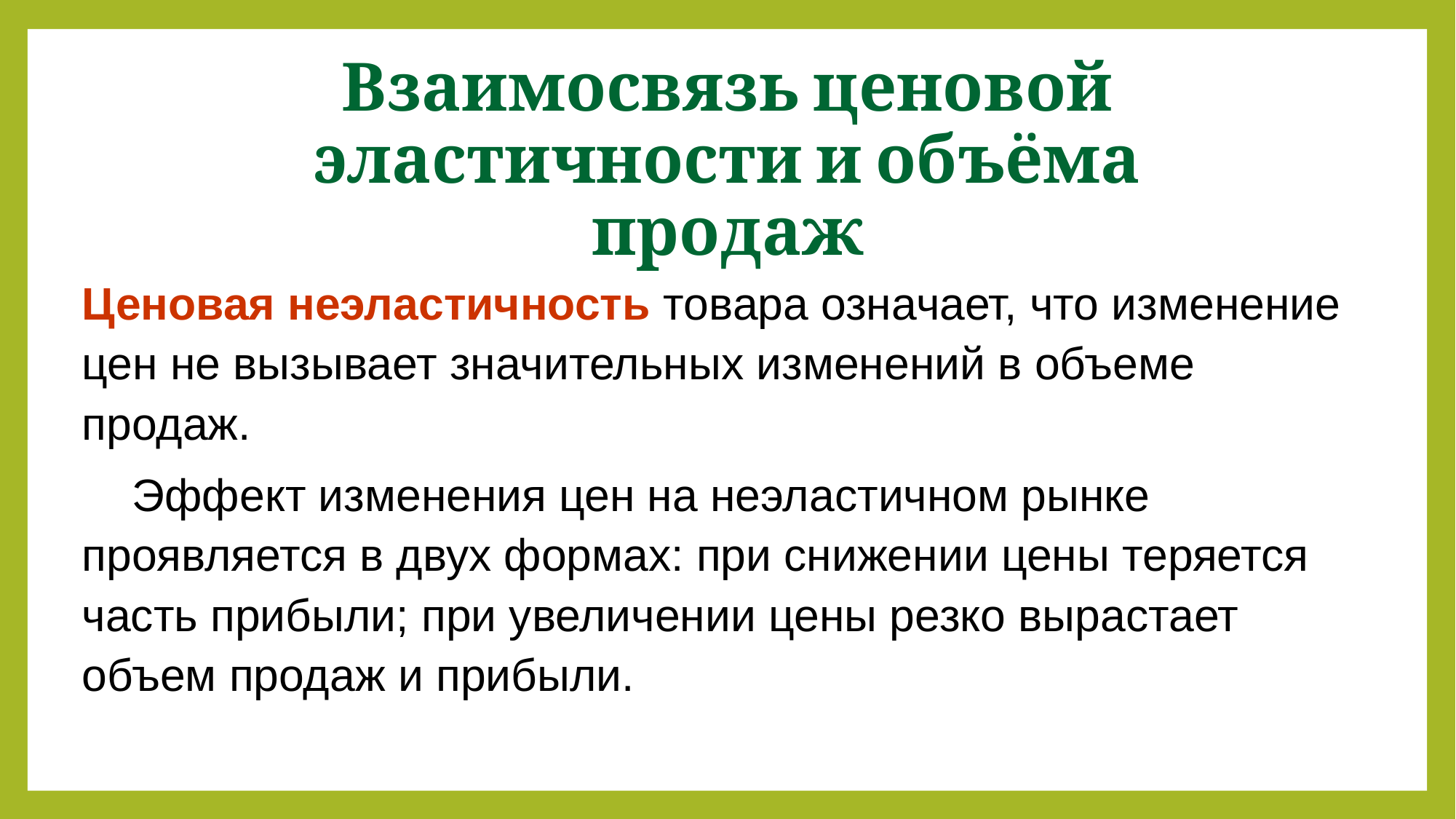

Взаимосвязь ценовой эластичности и объёма продаж
Ценовая неэластичность товара означает, что изменение цен не вызывает значительных изменений в объеме продаж.
    Эффект изменения цен на неэластичном рынке проявляется в двух формах: при снижении цены теряется часть прибыли; при увеличении цены резко вырастает объем продаж и прибыли.